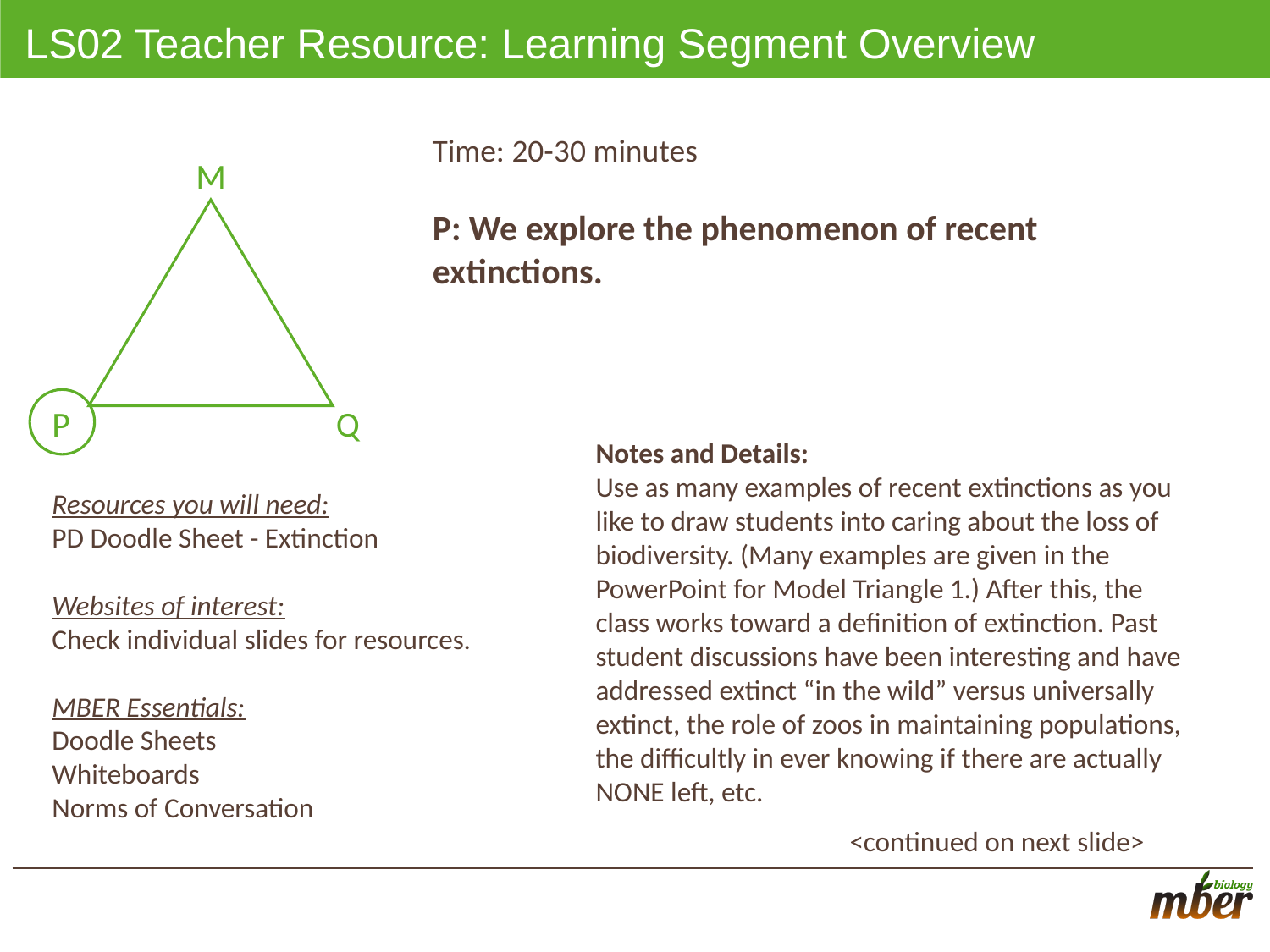

# LS02 Teacher Resource: Learning Segment Overview
Time: 20-30 minutes
M

Q
P
P: We explore the phenomenon of recent extinctions.

Notes and Details:
Use as many examples of recent extinctions as you like to draw students into caring about the loss of biodiversity. (Many examples are given in the PowerPoint for Model Triangle 1.) After this, the class works toward a definition of extinction. Past student discussions have been interesting and have addressed extinct “in the wild” versus universally extinct, the role of zoos in maintaining populations, the difficultly in ever knowing if there are actually NONE left, etc.
		<continued on next slide>
Resources you will need:
PD Doodle Sheet - Extinction

Websites of interest:
Check individual slides for resources.

MBER Essentials:
Doodle Sheets
Whiteboards
Norms of Conversation